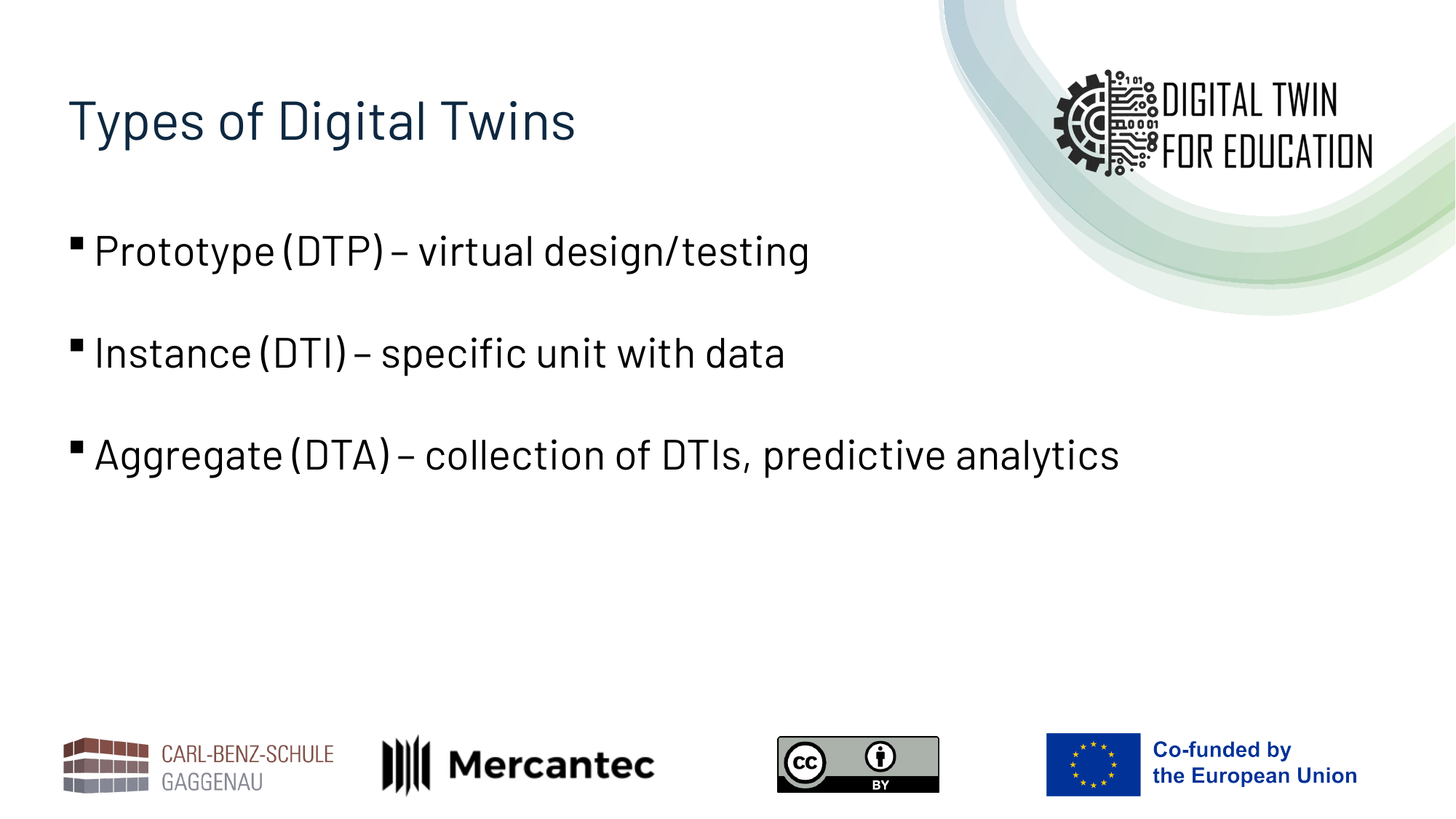

# Types of Digital Twins
Prototype (DTP) – virtual design/testing

Instance (DTI) – specific unit with data

Aggregate (DTA) – collection of DTIs, predictive analytics